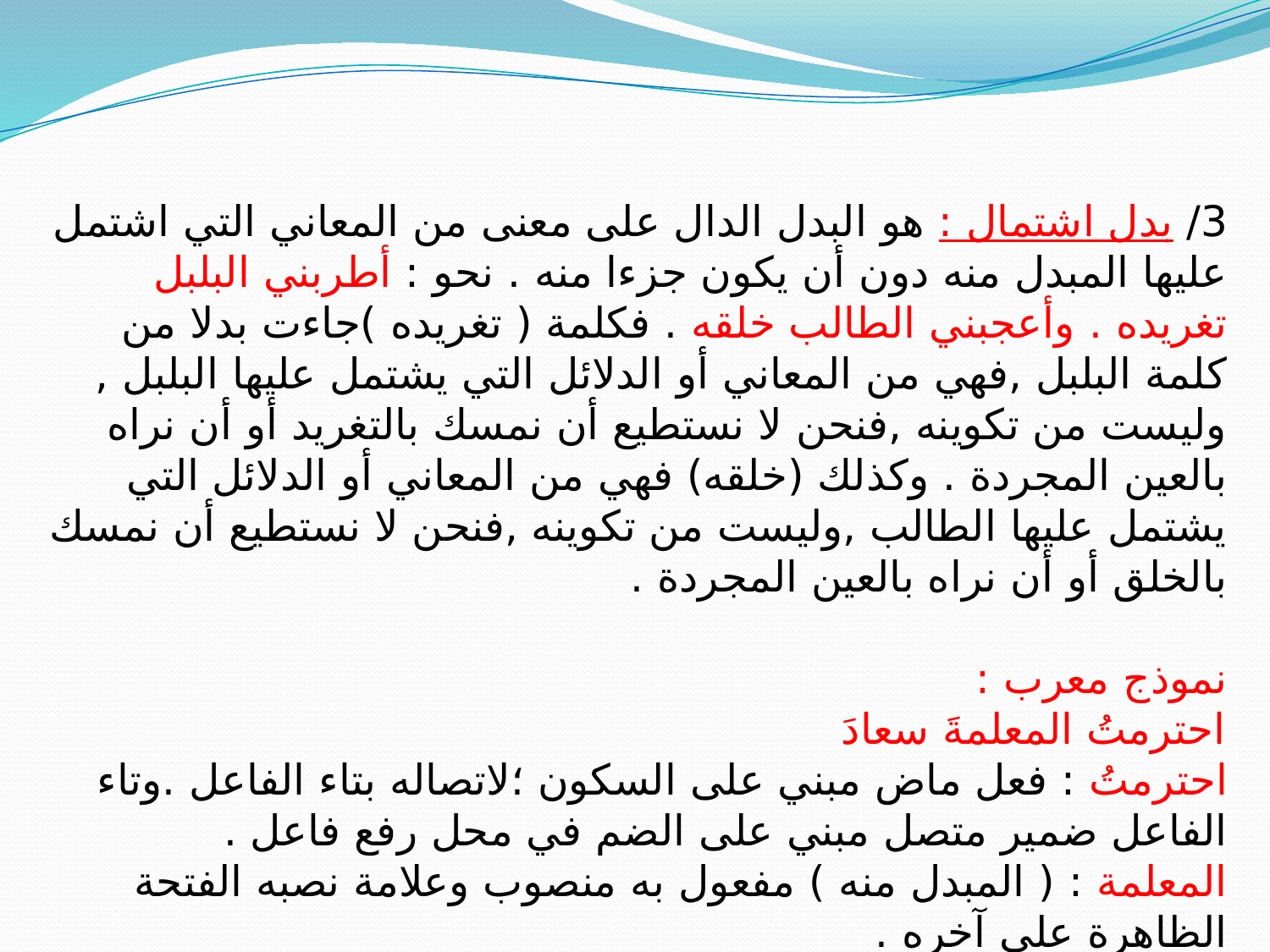

3/ بدل اشتمال : هو البدل الدال على معنى من المعاني التي اشتمل عليها المبدل منه دون أن يكون جزءا منه . نحو : أطربني البلبل تغريده . وأعجبني الطالب خلقه . فكلمة ( تغريده )جاءت بدلا من كلمة البلبل ,فهي من المعاني أو الدلائل التي يشتمل عليها البلبل , وليست من تكوينه ,فنحن لا نستطيع أن نمسك بالتغريد أو أن نراه بالعين المجردة . وكذلك (خلقه) فهي من المعاني أو الدلائل التي يشتمل عليها الطالب ,وليست من تكوينه ,فنحن لا نستطيع أن نمسك بالخلق أو أن نراه بالعين المجردة .

نموذج معرب :
احترمتُ المعلمةَ سعادَ
احترمتُ : فعل ماض مبني على السكون ؛لاتصاله بتاء الفاعل .وتاء الفاعل ضمير متصل مبني على الضم في محل رفع فاعل .
المعلمة : ( المبدل منه ) مفعول به منصوب وعلامة نصبه الفتحة الظاهرة على آخره .
سعاد : ( البدل ) بدل من المعلمة منصوب وعلامة نصبه الفتحة الظاهرة على آخره .